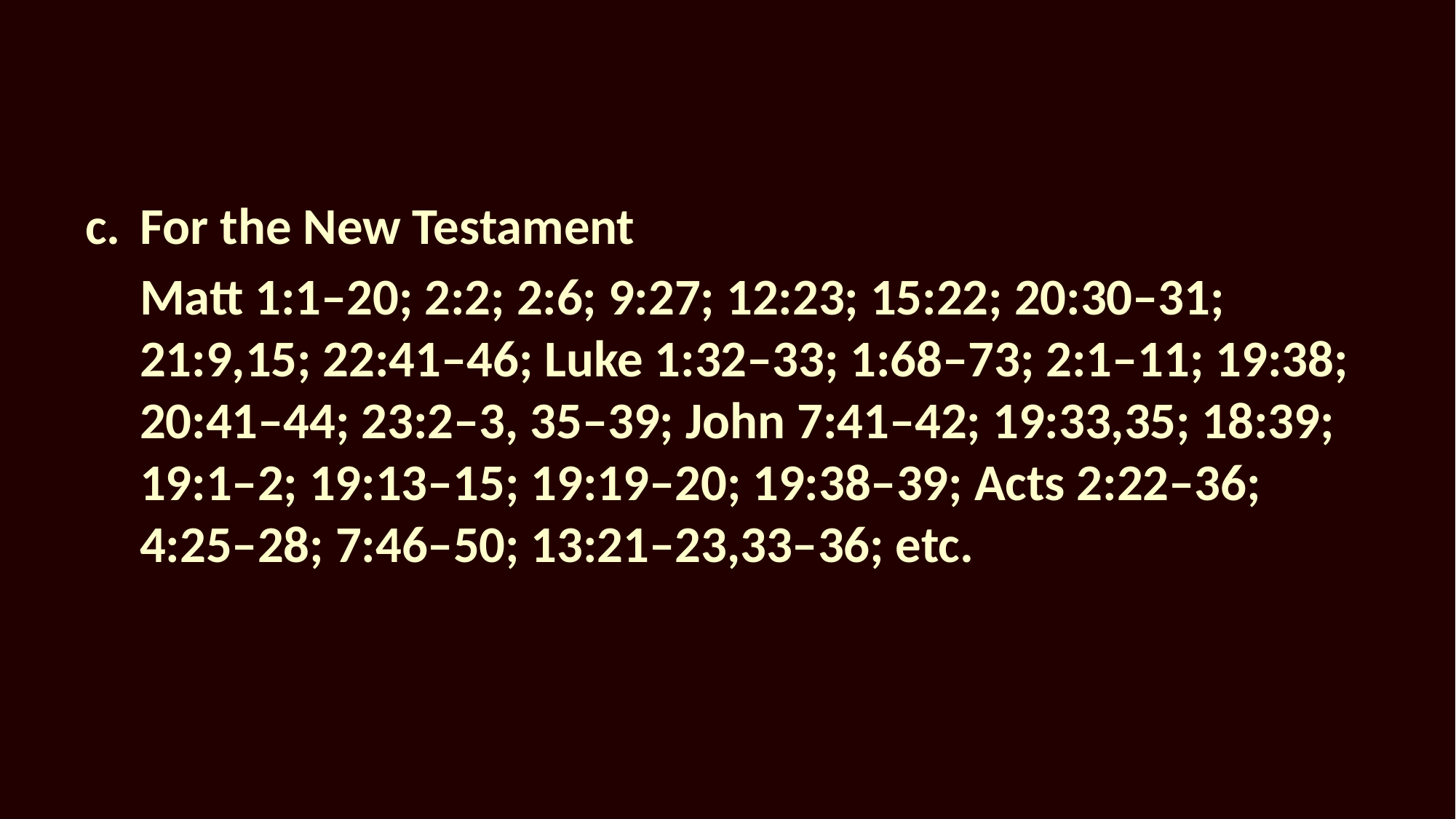

c.	For the New Testament
Matt 1:1–20; 2:2; 2:6; 9:27; 12:23; 15:22; 20:30–31; 21:9,15; 22:41–46; Luke 1:32–33; 1:68–73; 2:1–11; 19:38; 20:41–44; 23:2–3, 35–39; John 7:41–42; 19:33,35; 18:39; 19:1–2; 19:13–15; 19:19–20; 19:38–39; Acts 2:22–36; 4:25–28; 7:46–50; 13:21–23,33–36; etc.